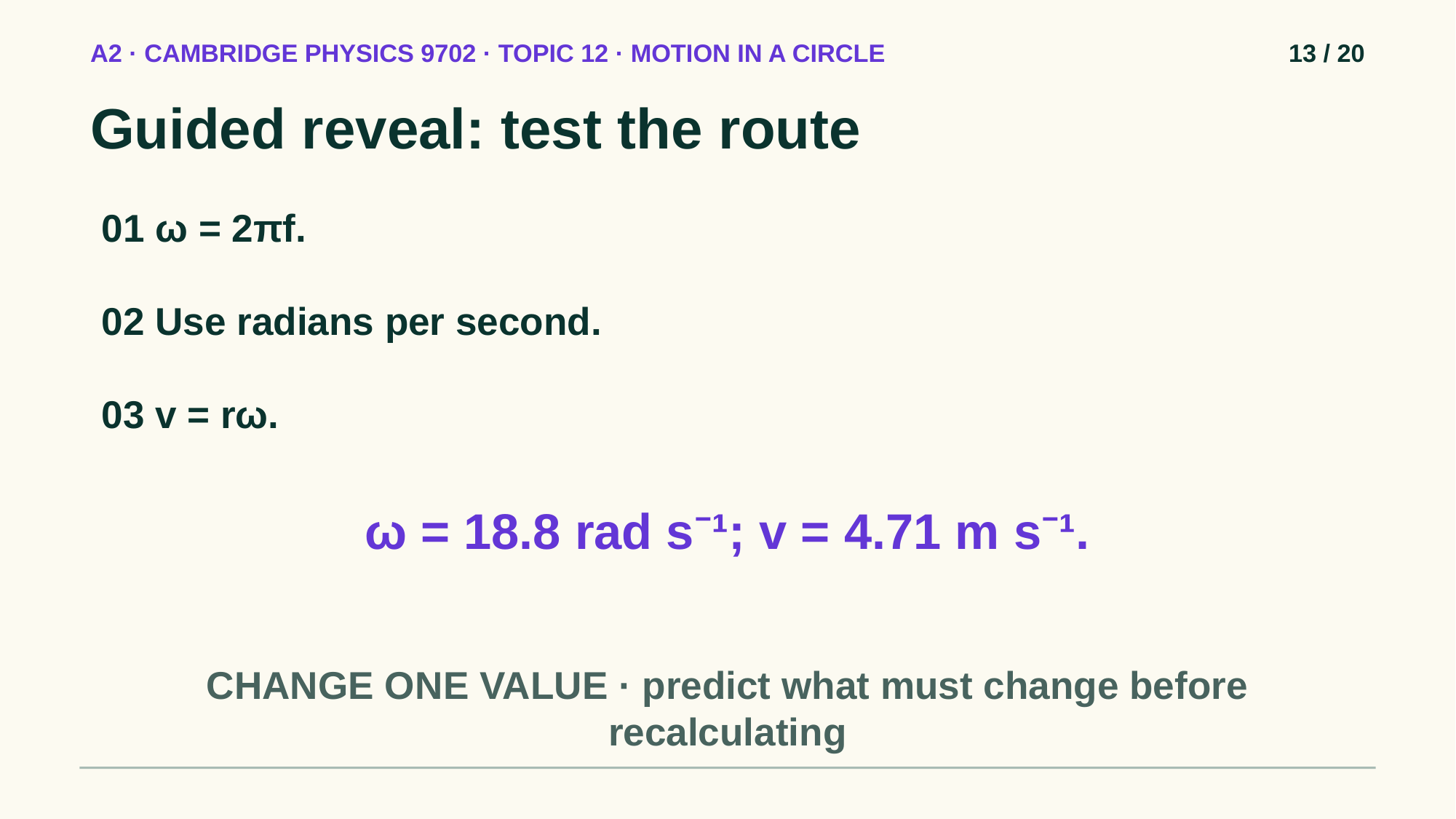

A2 · CAMBRIDGE PHYSICS 9702 · TOPIC 12 · MOTION IN A CIRCLE
13 / 20
Guided reveal: test the route
01 ω = 2πf.
02 Use radians per second.
03 v = rω.
ω = 18.8 rad s⁻¹; v = 4.71 m s⁻¹.
CHANGE ONE VALUE · predict what must change before recalculating